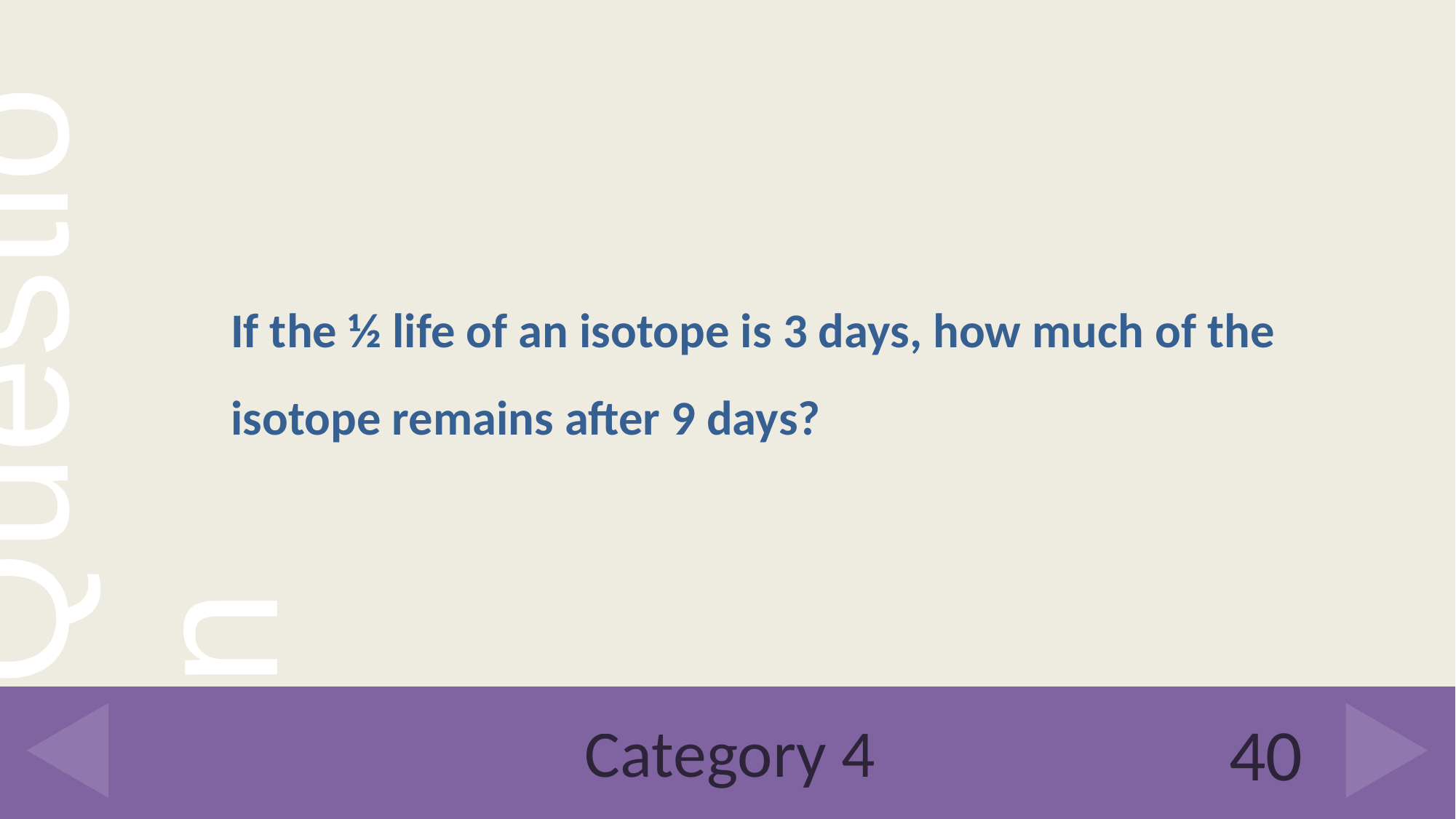

If the ½ life of an isotope is 3 days, how much of the isotope remains after 9 days?
# Category 4
40